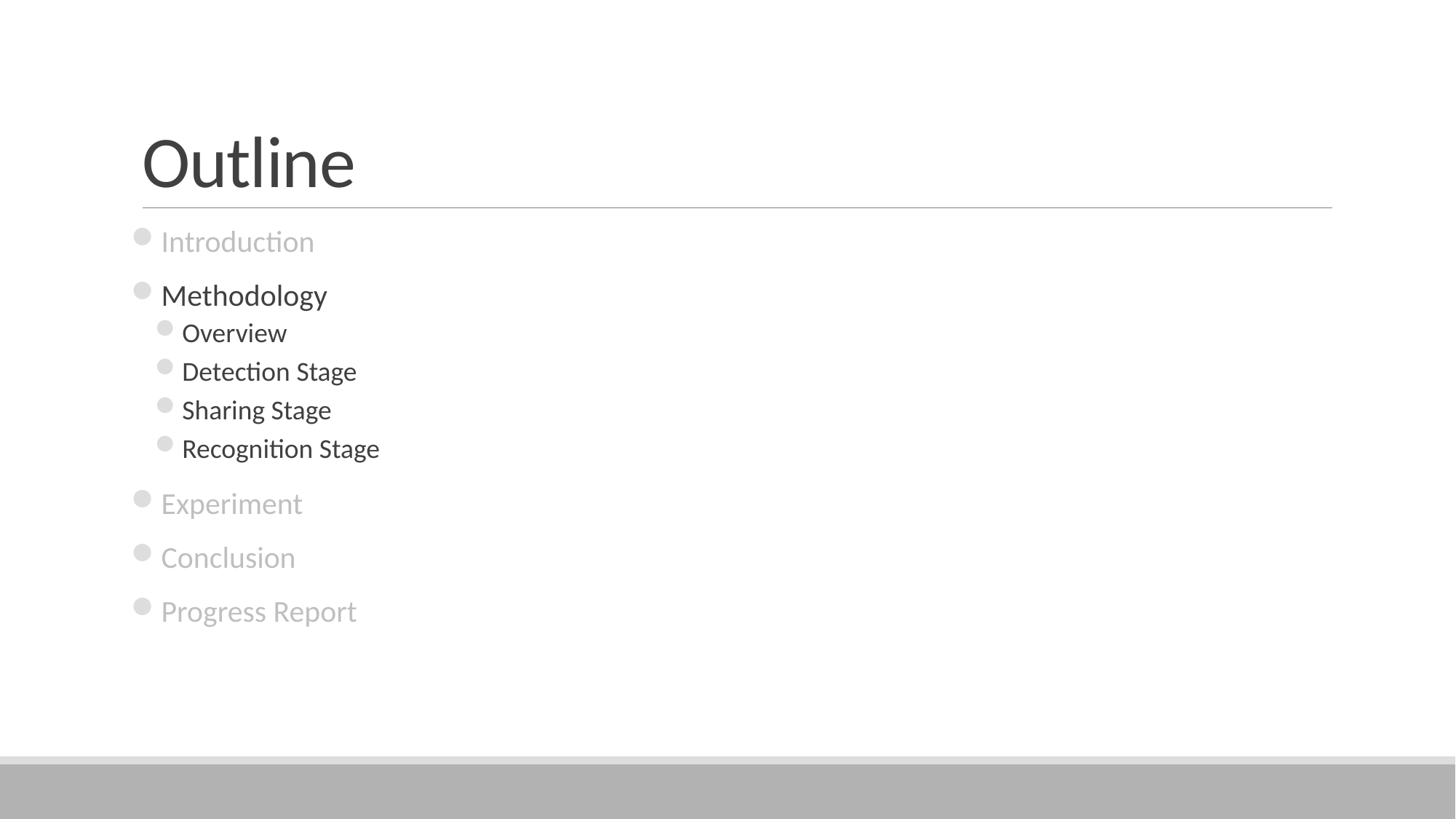

# Outline
Introduction
Methodology
Overview
Detection Stage
Sharing Stage
Recognition Stage
Experiment
Conclusion
Progress Report